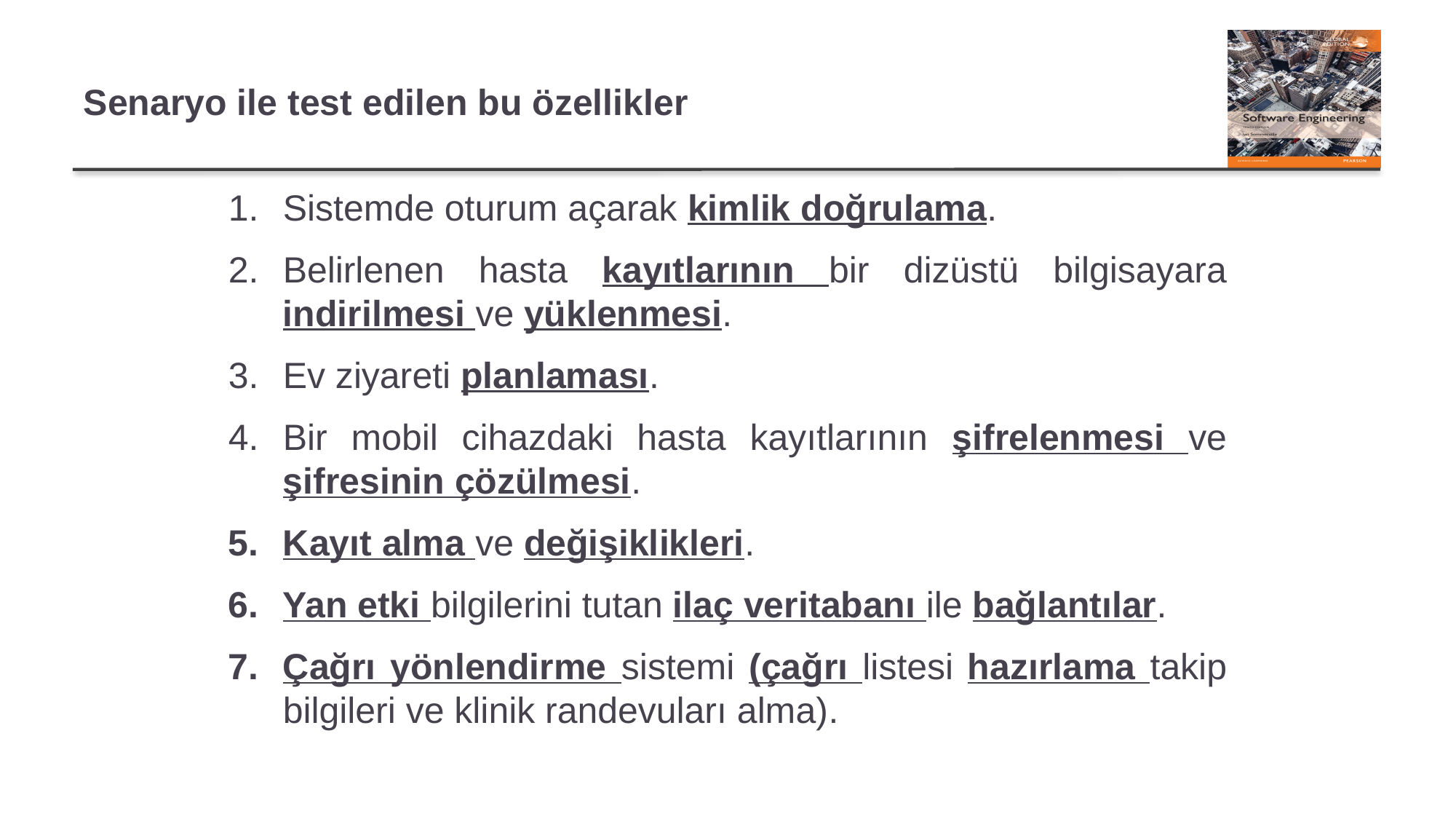

# Senaryo ile test edilen bu özellikler
Sistemde oturum açarak kimlik doğrulama.
Belirlenen hasta kayıtlarının bir dizüstü bilgisayara indirilmesi ve yüklenmesi.
Ev ziyareti planlaması.
Bir mobil cihazdaki hasta kayıtlarının şifrelenmesi ve şifresinin çözülmesi.
Kayıt alma ve değişiklikleri.
Yan etki bilgilerini tutan ilaç veritabanı ile bağlantılar.
Çağrı yönlendirme sistemi (çağrı listesi hazırlama takip bilgileri ve klinik randevuları alma).